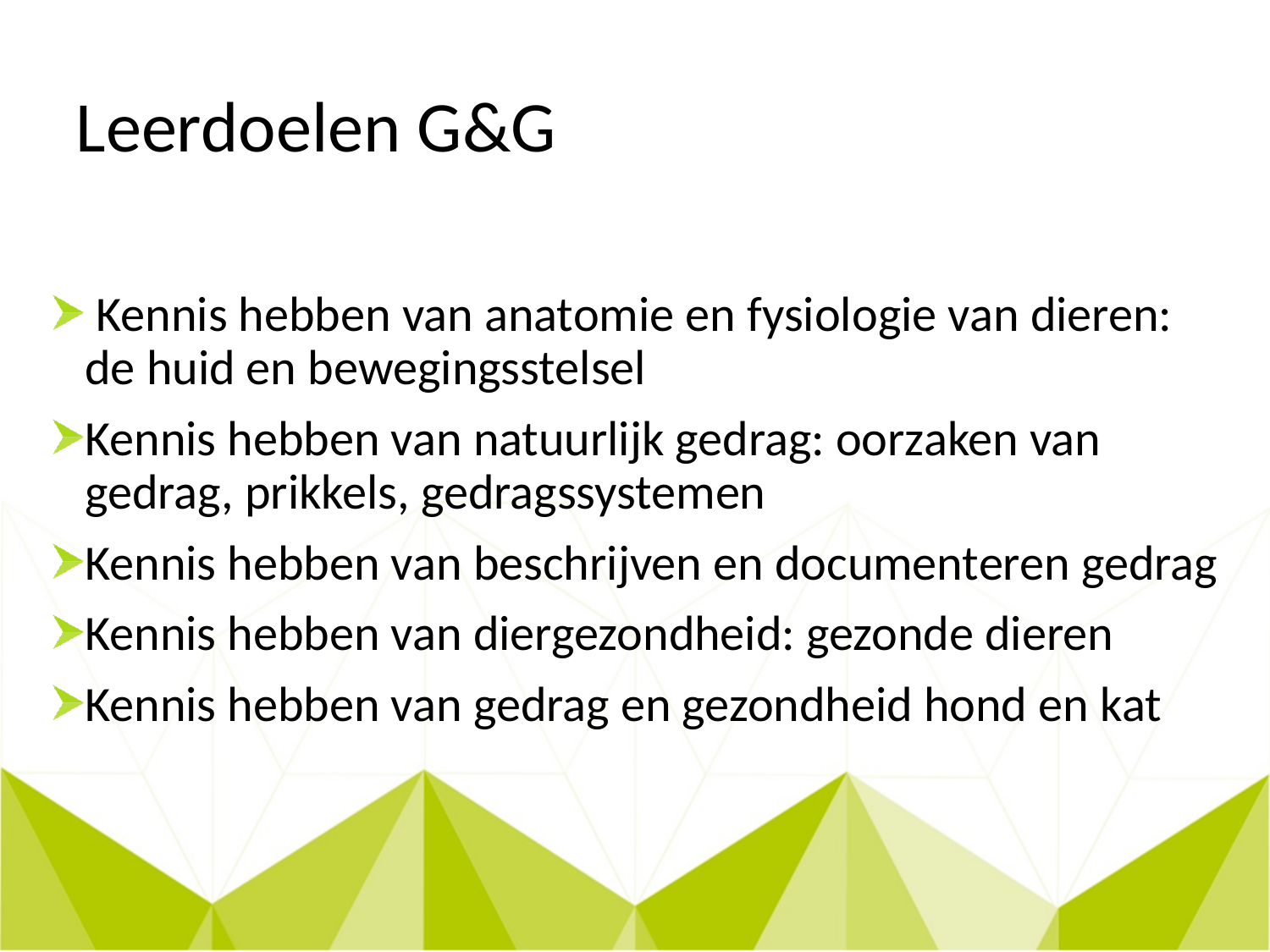

# Leerdoelen G&G
 Kennis hebben van anatomie en fysiologie van dieren: de huid en bewegingsstelsel
Kennis hebben van natuurlijk gedrag: oorzaken van gedrag, prikkels, gedragssystemen
Kennis hebben van beschrijven en documenteren gedrag
Kennis hebben van diergezondheid: gezonde dieren
Kennis hebben van gedrag en gezondheid hond en kat